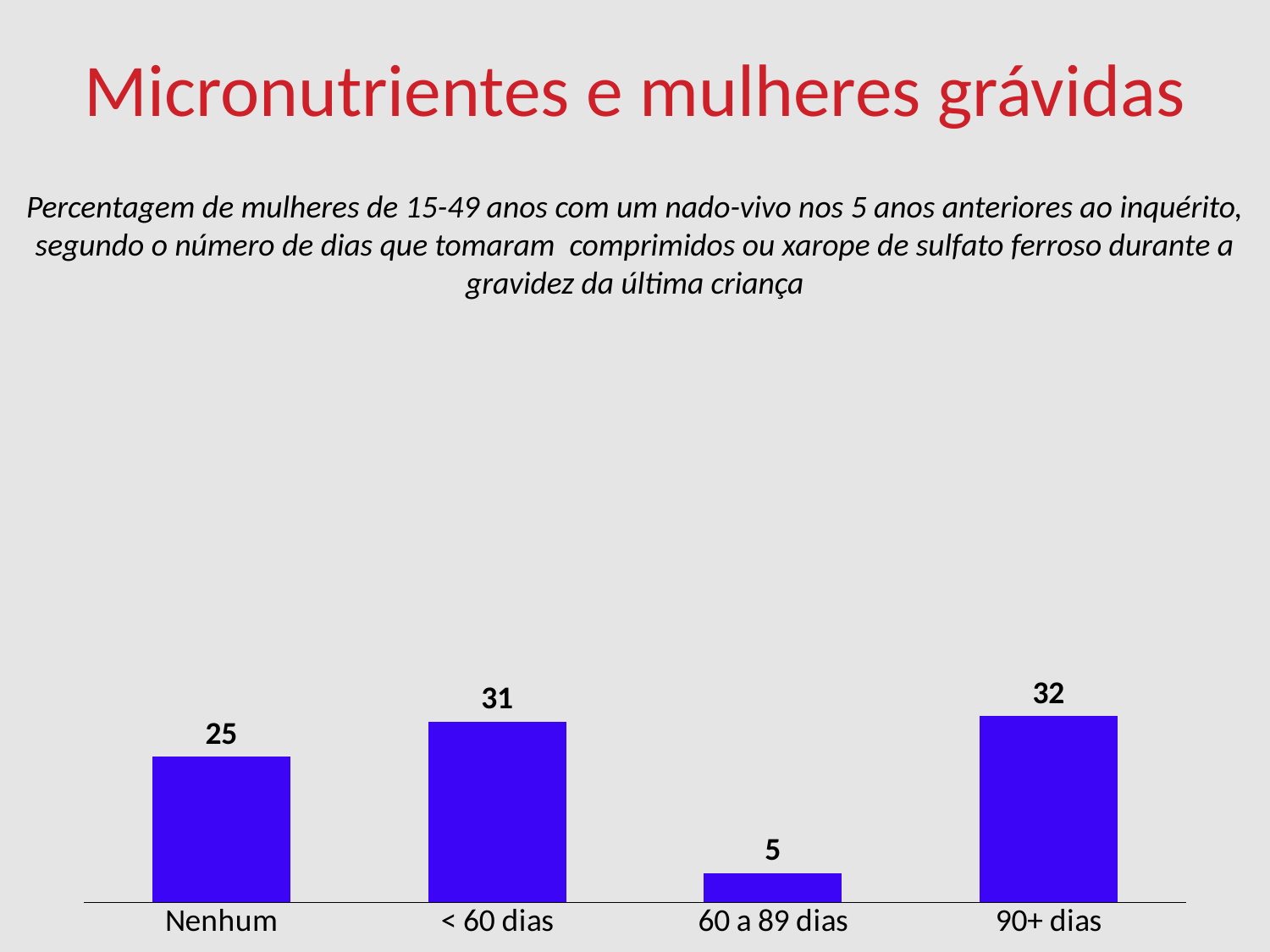

Micronutrientes e mulheres grávidas
Percentagem de mulheres de 15-49 anos com um nado-vivo nos 5 anos anteriores ao inquérito, segundo o número de dias que tomaram  comprimidos ou xarope de sulfato ferroso durante a gravidez da última criança

### Chart

| Category | Age in months |
|---|---|
| Nenhum | 25.0 |
| < 60 dias | 31.0 |
| 60 a 89 dias | 5.0 |
| 90+ dias | 32.0 |